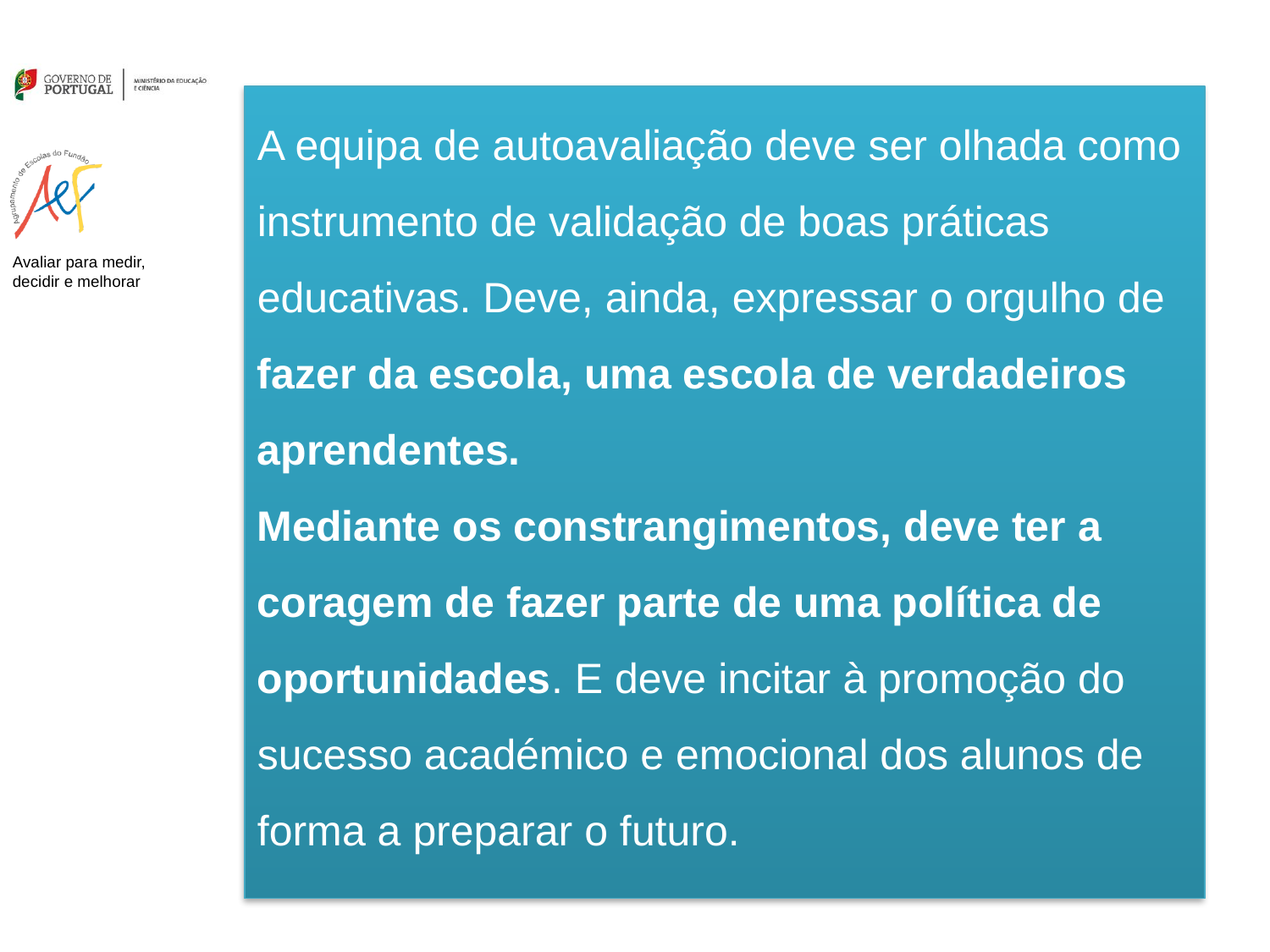

A equipa de autoavaliação deve ser olhada como instrumento de validação de boas práticas educativas. Deve, ainda, expressar o orgulho de fazer da escola, uma escola de verdadeiros aprendentes.
Mediante os constrangimentos, deve ter a coragem de fazer parte de uma política de oportunidades. E deve incitar à promoção do sucesso académico e emocional dos alunos de forma a preparar o futuro.